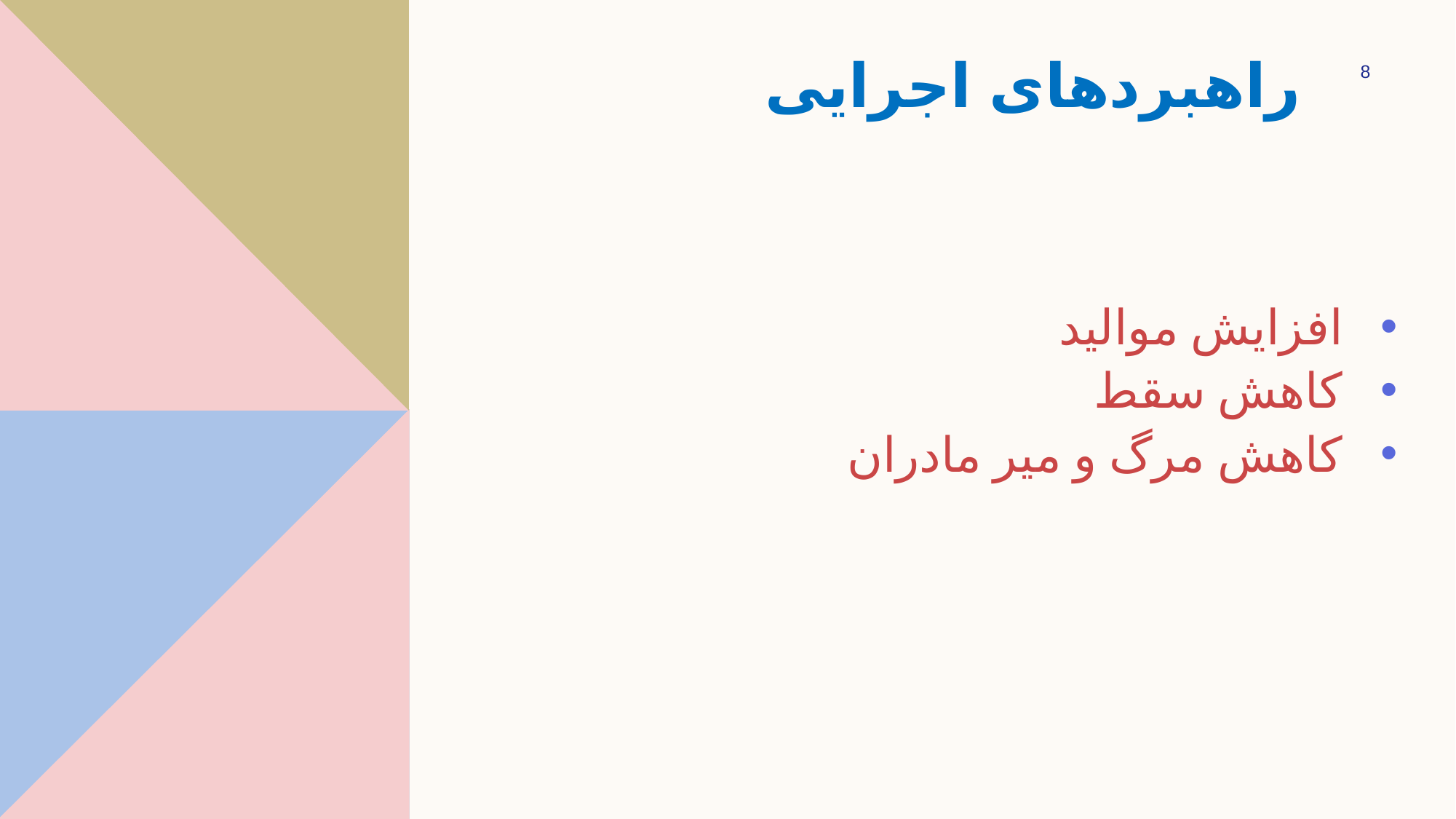

# راهبردهای اجرایی
8
افزایش موالید
کاهش سقط
کاهش مرگ و میر مادران